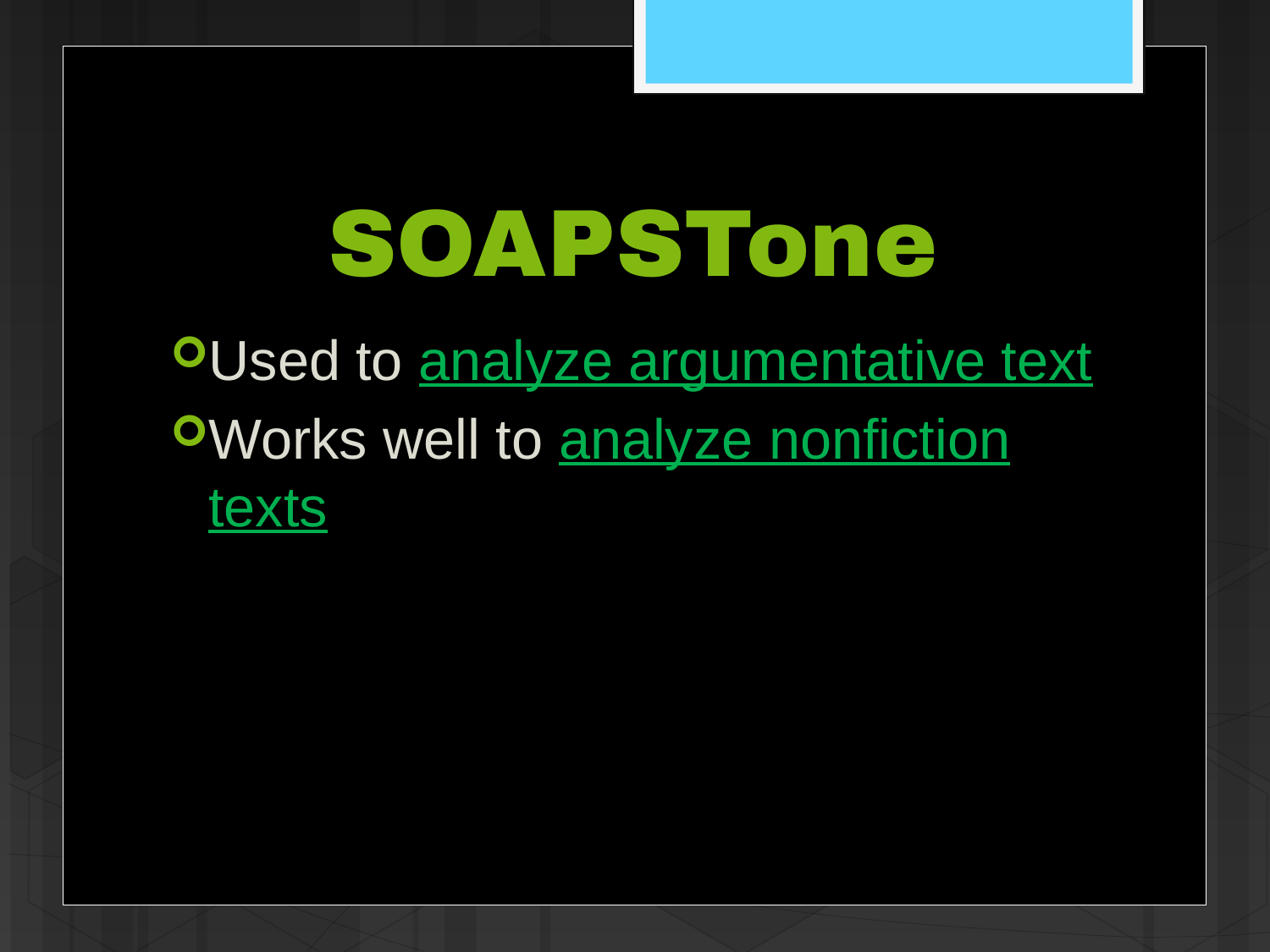

# SOAPSTone
Used to analyze argumentative text
Works well to analyze nonfiction texts